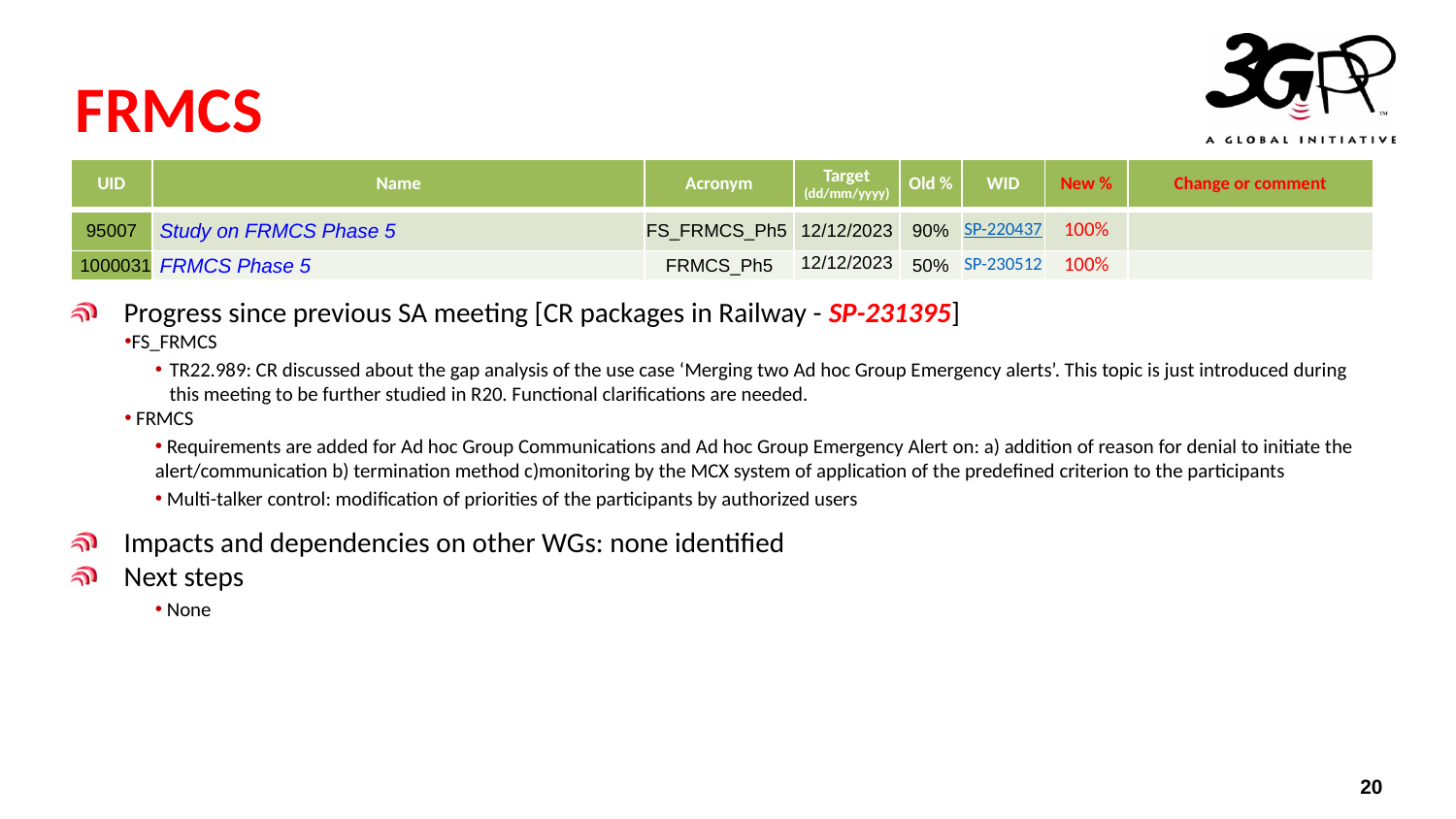

# FRMCS
| UID | Name | Acronym | Target (dd/mm/yyyy) | Old % | WID | New % | Change or comment |
| --- | --- | --- | --- | --- | --- | --- | --- |
| 95007 | Study on FRMCS Phase 5 | FS\_FRMCS\_Ph5 | 12/12/2023 | 90% | SP-220437 | 100% |  |
| 1000031 | FRMCS Phase 5 | FRMCS\_Ph5 | 12/12/2023 | 50% | SP-230512 | 100% |  |
Progress since previous SA meeting [CR packages in Railway - SP-231395]
FS_FRMCS
TR22.989: CR discussed about the gap analysis of the use case ‘Merging two Ad hoc Group Emergency alerts’. This topic is just introduced during this meeting to be further studied in R20. Functional clarifications are needed.
 FRMCS
 Requirements are added for Ad hoc Group Communications and Ad hoc Group Emergency Alert on: a) addition of reason for denial to initiate the alert/communication b) termination method c)monitoring by the MCX system of application of the predefined criterion to the participants
 Multi-talker control: modification of priorities of the participants by authorized users

Impacts and dependencies on other WGs: none identified
Next steps
 None